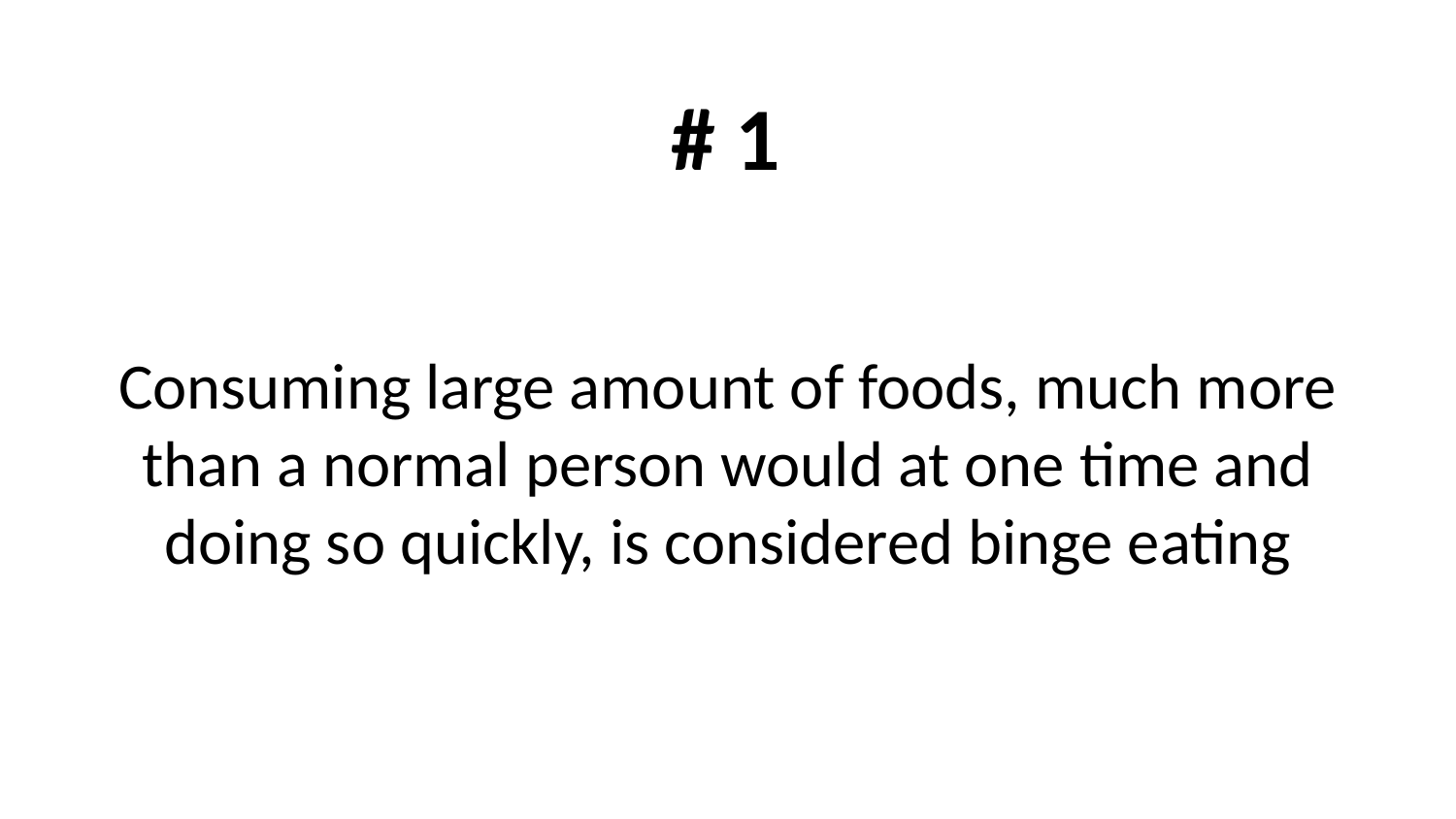

# # 1
Consuming large amount of foods, much more than a normal person would at one time and doing so quickly, is considered binge eating